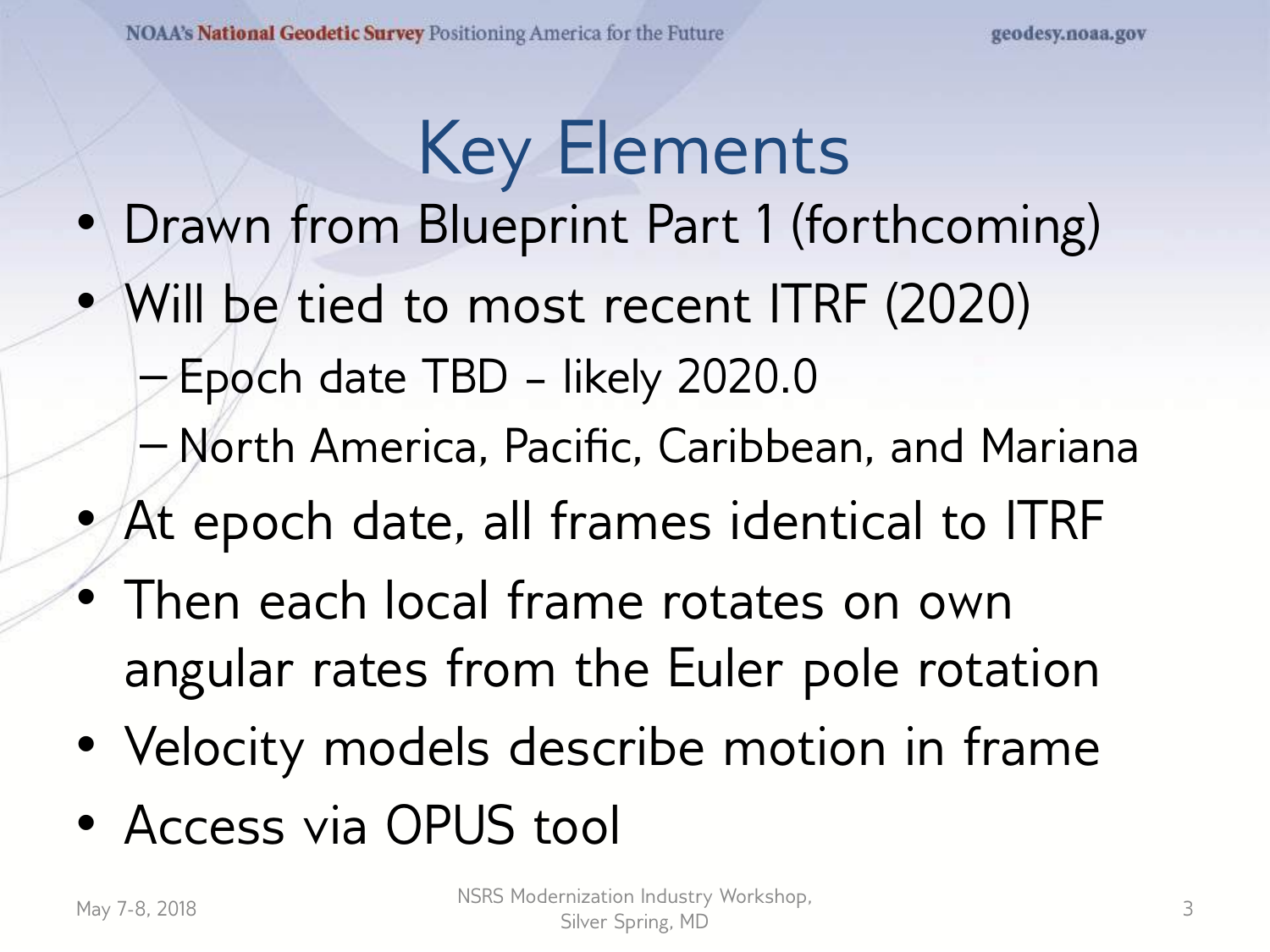

# Key Elements
Drawn from Blueprint Part 1 (forthcoming)
Will be tied to most recent ITRF (2020)
Epoch date TBD – likely 2020.0
North America, Pacific, Caribbean, and Mariana
At epoch date, all frames identical to ITRF
Then each local frame rotates on own angular rates from the Euler pole rotation
Velocity models describe motion in frame
Access via OPUS tool
May 7-8, 2018
NSRS Modernization Industry Workshop, Silver Spring, MD
3